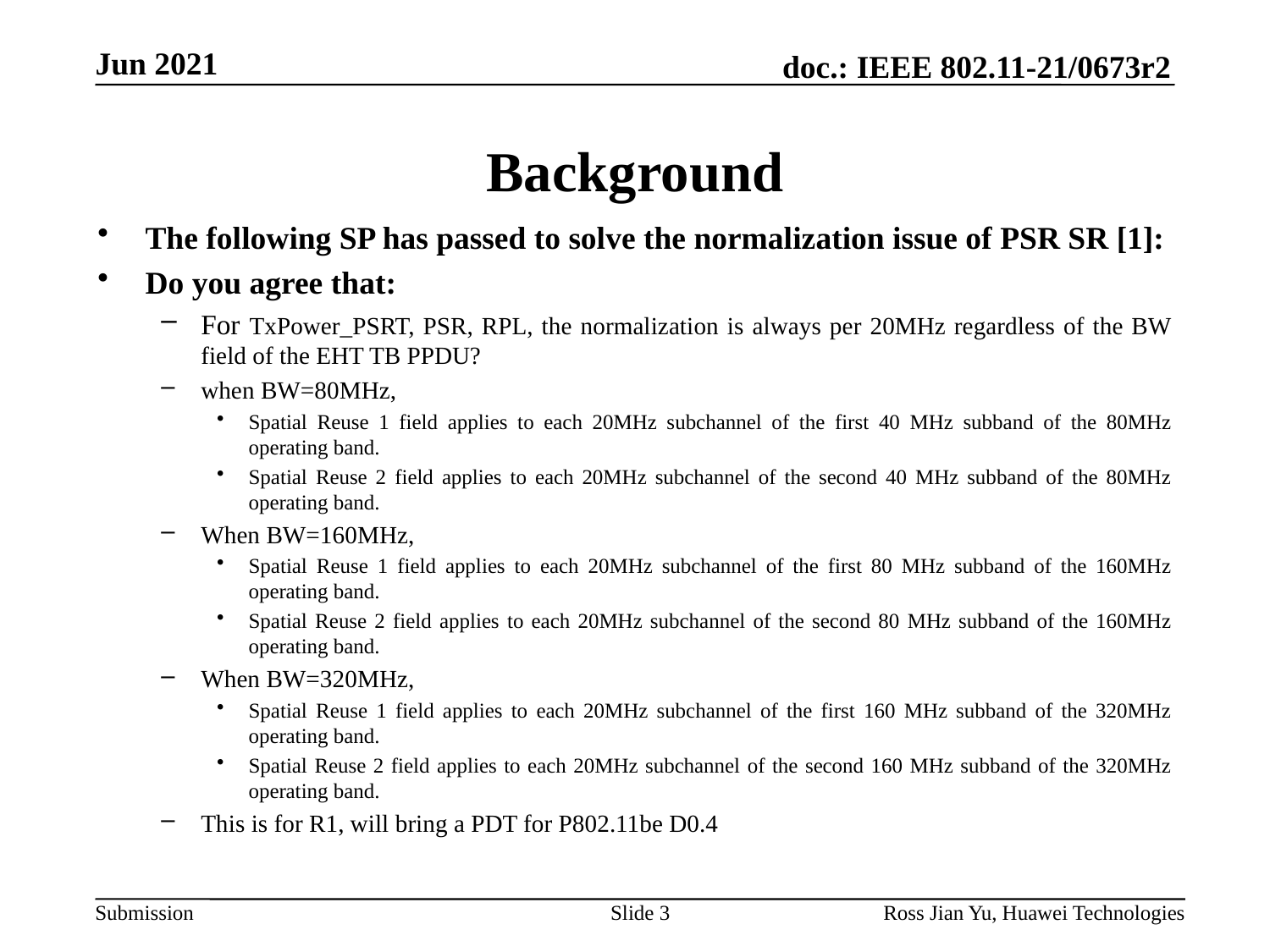

# Background
The following SP has passed to solve the normalization issue of PSR SR [1]:
Do you agree that:
For TxPower_PSRT, PSR, RPL, the normalization is always per 20MHz regardless of the BW field of the EHT TB PPDU?
when BW=80MHz,
Spatial Reuse 1 field applies to each 20MHz subchannel of the first 40 MHz subband of the 80MHz operating band.
Spatial Reuse 2 field applies to each 20MHz subchannel of the second 40 MHz subband of the 80MHz operating band.
When BW=160MHz,
Spatial Reuse 1 field applies to each 20MHz subchannel of the first 80 MHz subband of the 160MHz operating band.
Spatial Reuse 2 field applies to each 20MHz subchannel of the second 80 MHz subband of the 160MHz operating band.
When BW=320MHz,
Spatial Reuse 1 field applies to each 20MHz subchannel of the first 160 MHz subband of the 320MHz operating band.
Spatial Reuse 2 field applies to each 20MHz subchannel of the second 160 MHz subband of the 320MHz operating band.
This is for R1, will bring a PDT for P802.11be D0.4

Slide 3